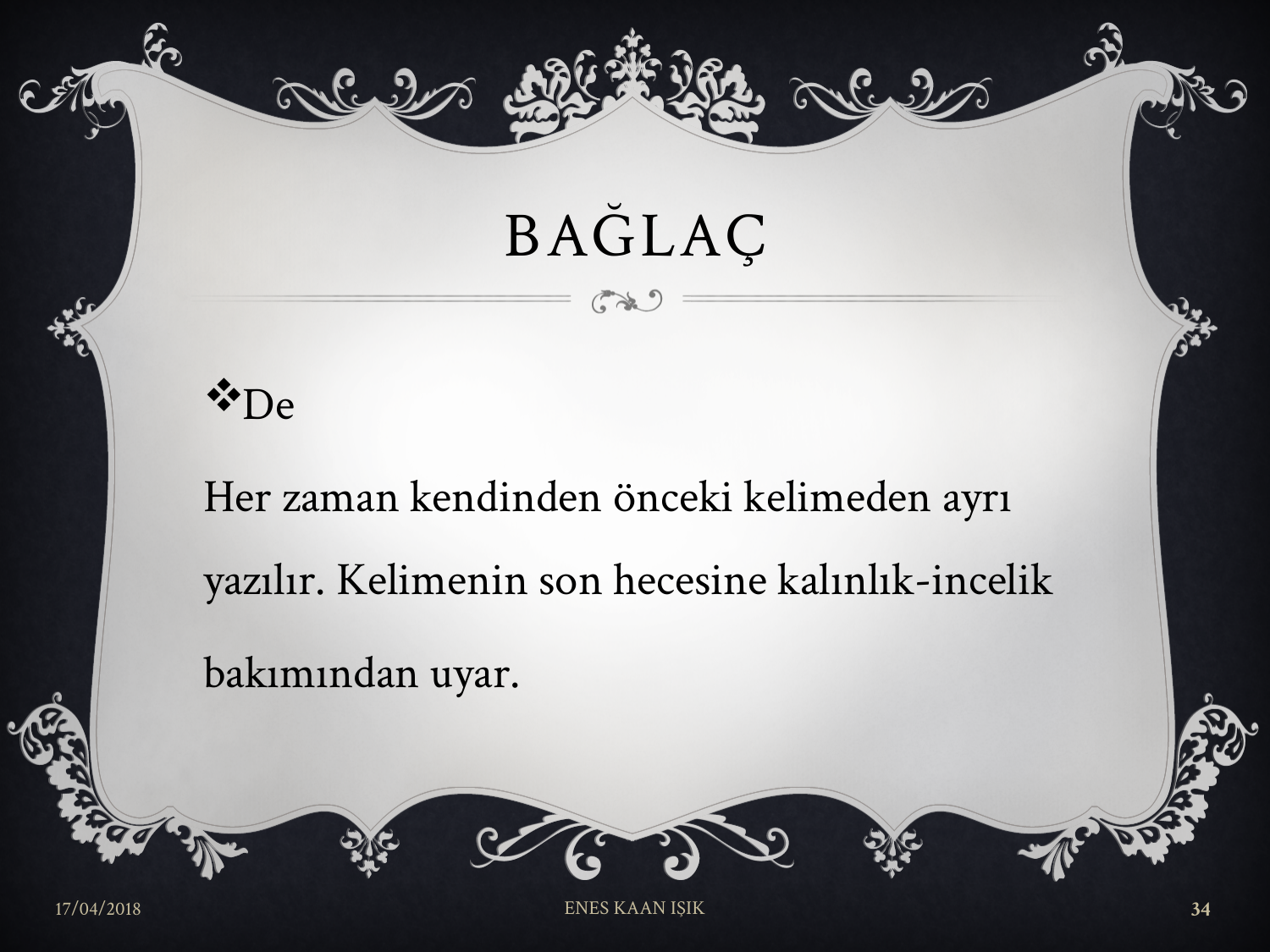

# BAĞLAÇ
De
Her zaman kendinden önceki kelimeden ayrı yazılır. Kelimenin son hecesine kalınlık-incelik
bakımından uyar.
17/04/2018
ENES KAAN IŞIK
34